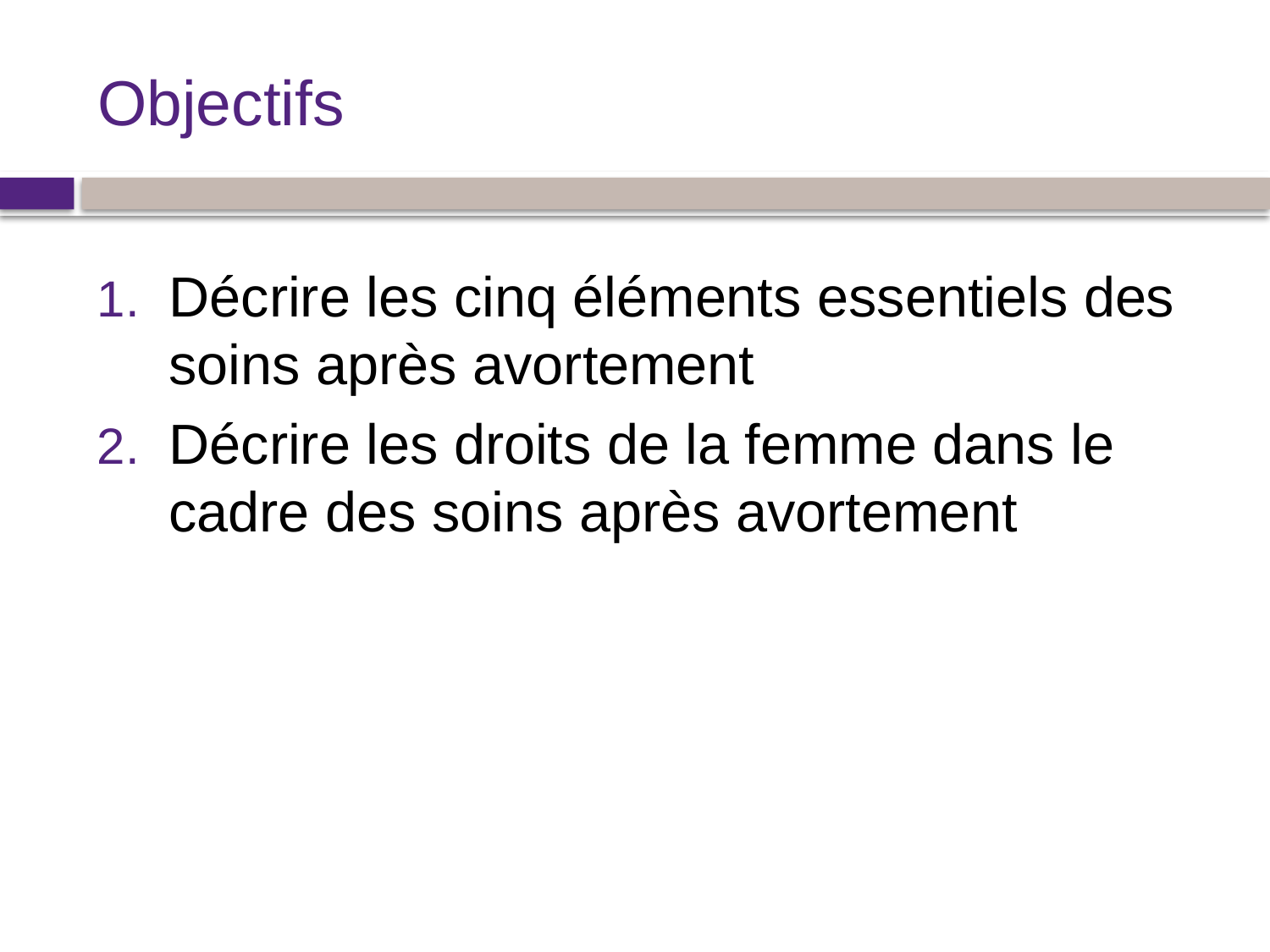

# Objectifs
Décrire les cinq éléments essentiels des soins après avortement
Décrire les droits de la femme dans le cadre des soins après avortement